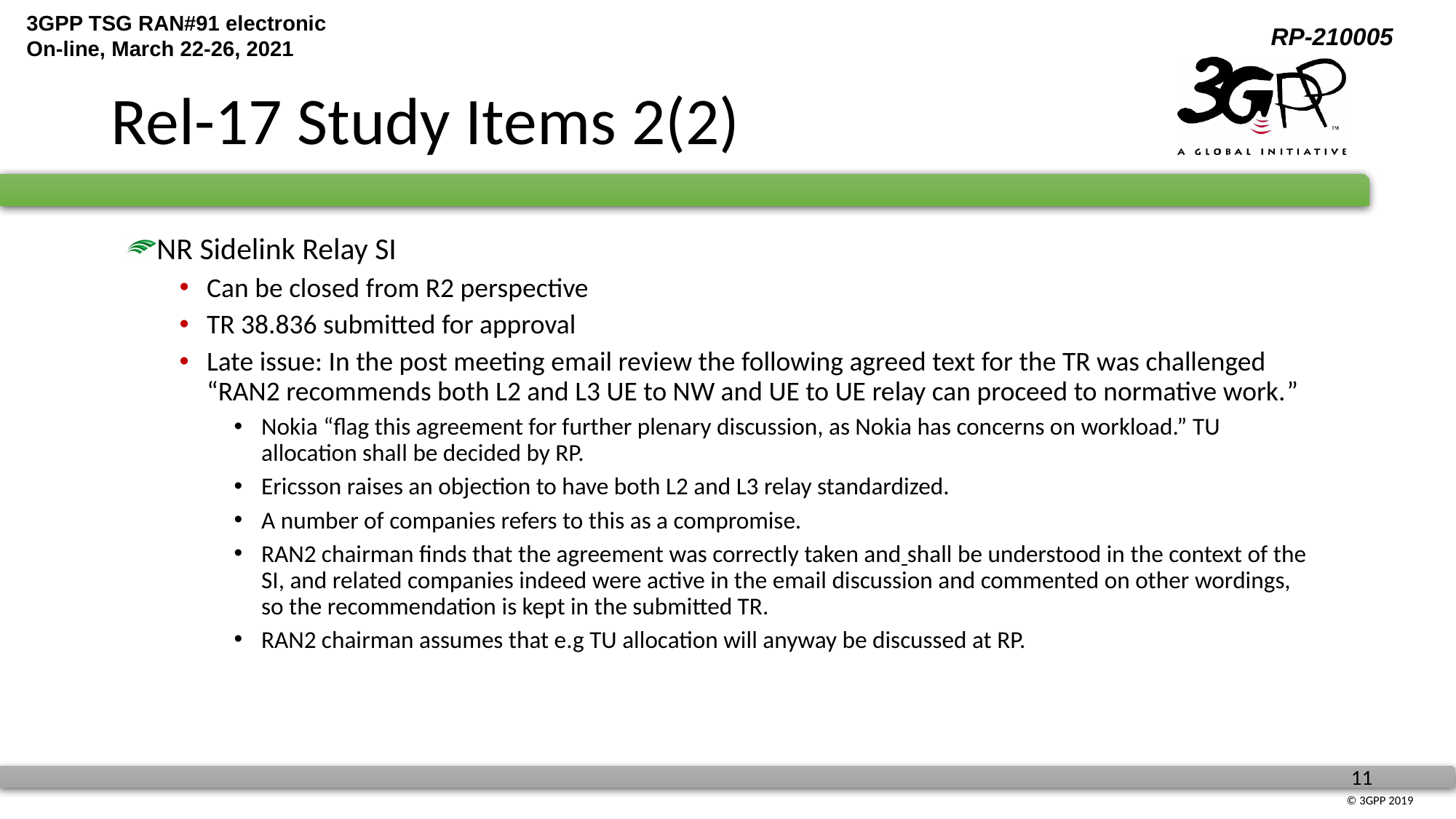

# Rel-17 Study Items 2(2)
NR Sidelink Relay SI
Can be closed from R2 perspective
TR 38.836 submitted for approval
Late issue: In the post meeting email review the following agreed text for the TR was challenged “RAN2 recommends both L2 and L3 UE to NW and UE to UE relay can proceed to normative work.”
Nokia “flag this agreement for further plenary discussion, as Nokia has concerns on workload.” TU allocation shall be decided by RP.
Ericsson raises an objection to have both L2 and L3 relay standardized.
A number of companies refers to this as a compromise.
RAN2 chairman finds that the agreement was correctly taken and shall be understood in the context of the SI, and related companies indeed were active in the email discussion and commented on other wordings, so the recommendation is kept in the submitted TR.
RAN2 chairman assumes that e.g TU allocation will anyway be discussed at RP.